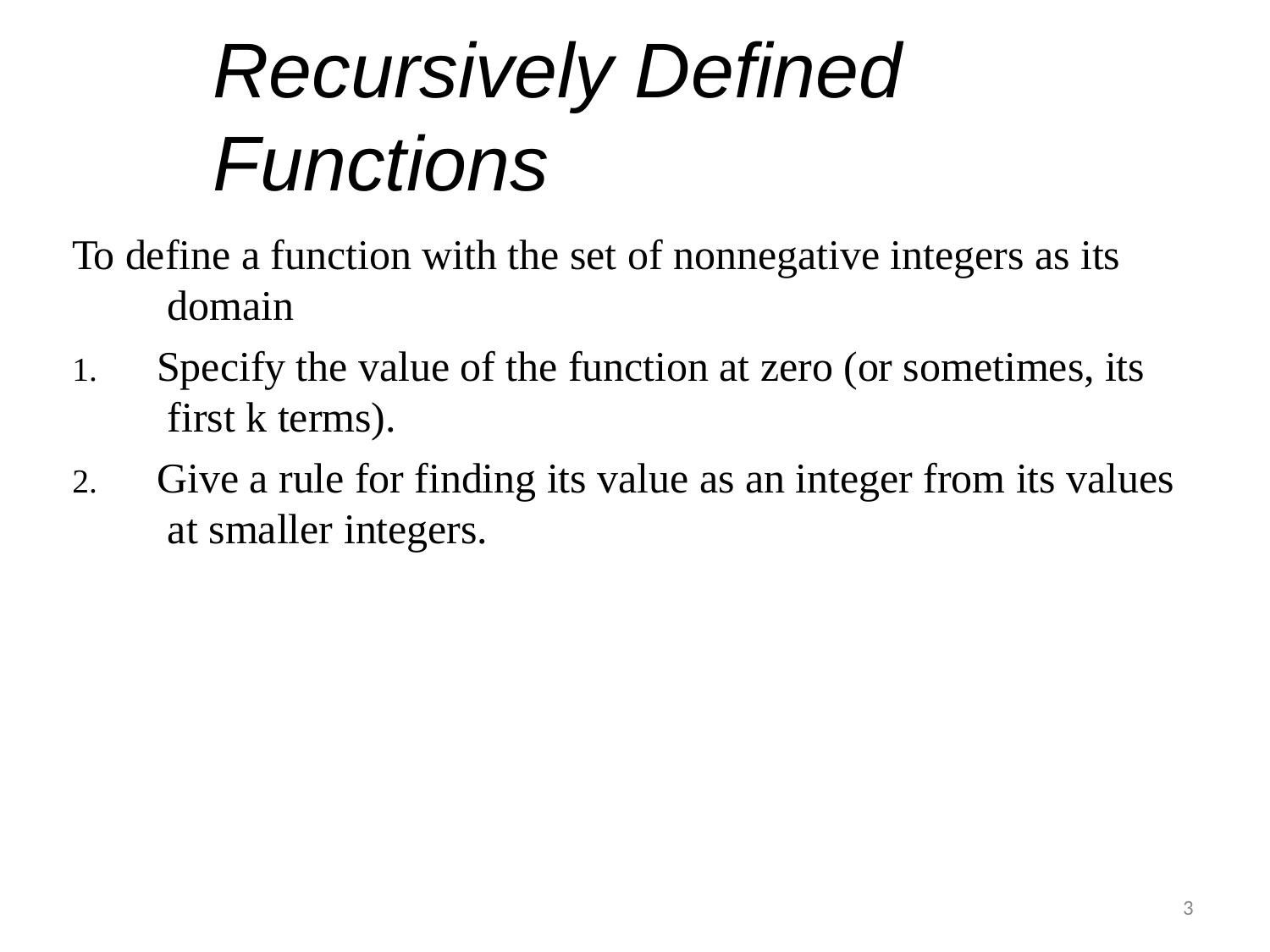

# Recursively Defined Functions
To define a function with the set of nonnegative integers as its  domain
Specify the value of the function at zero (or sometimes, its  first k terms).
Give a rule for finding its value as an integer from its values  at smaller integers.
3